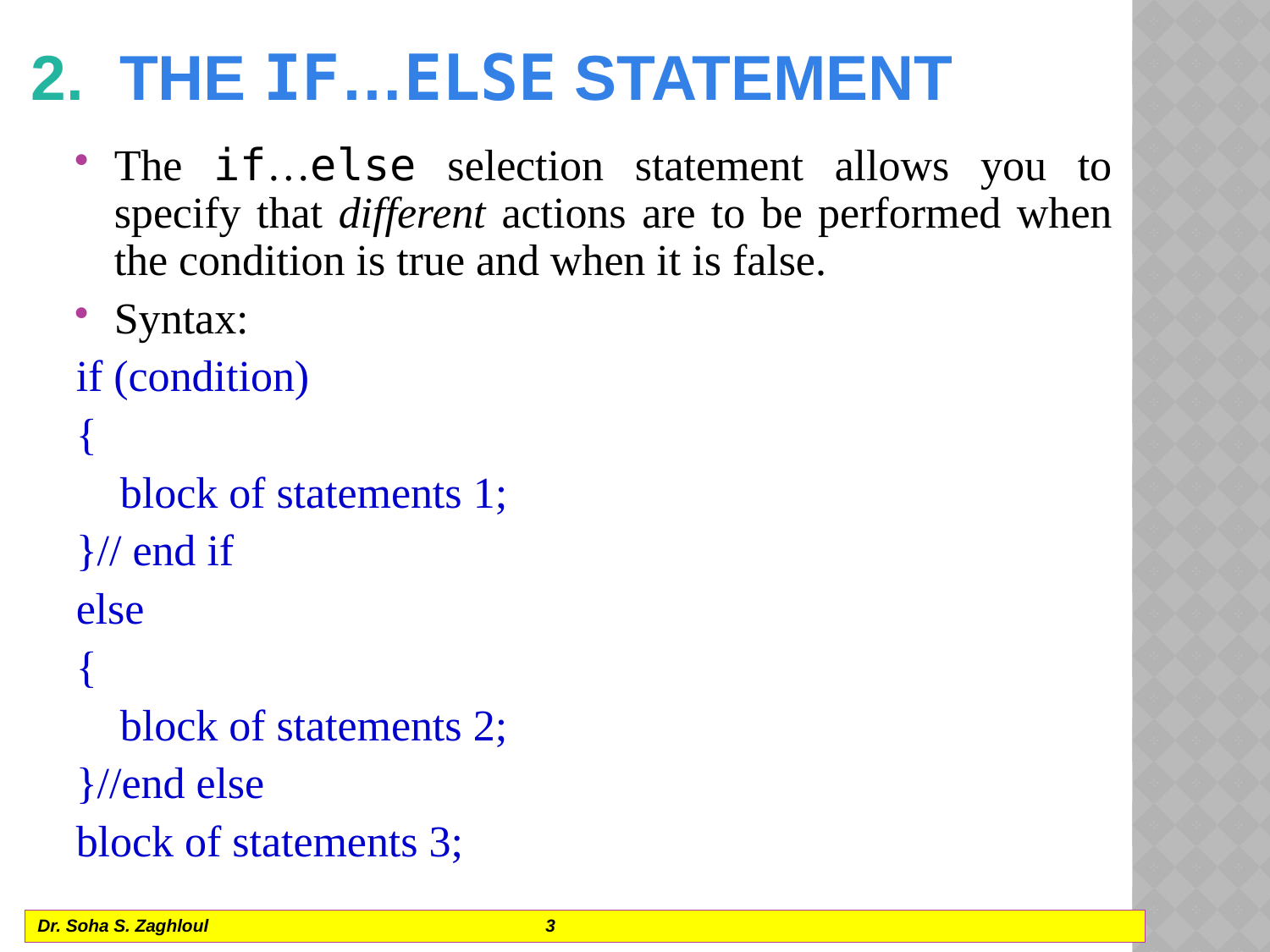

# 2.  The if…else Statement
The if…else selection statement allows you to specify that different actions are to be performed when the condition is true and when it is false.
Syntax:
if (condition)
{
    block of statements 1;
}// end if
else
{
    block of statements 2;
}//end else
block of statements 3;
Dr. Soha S. Zaghloul			3